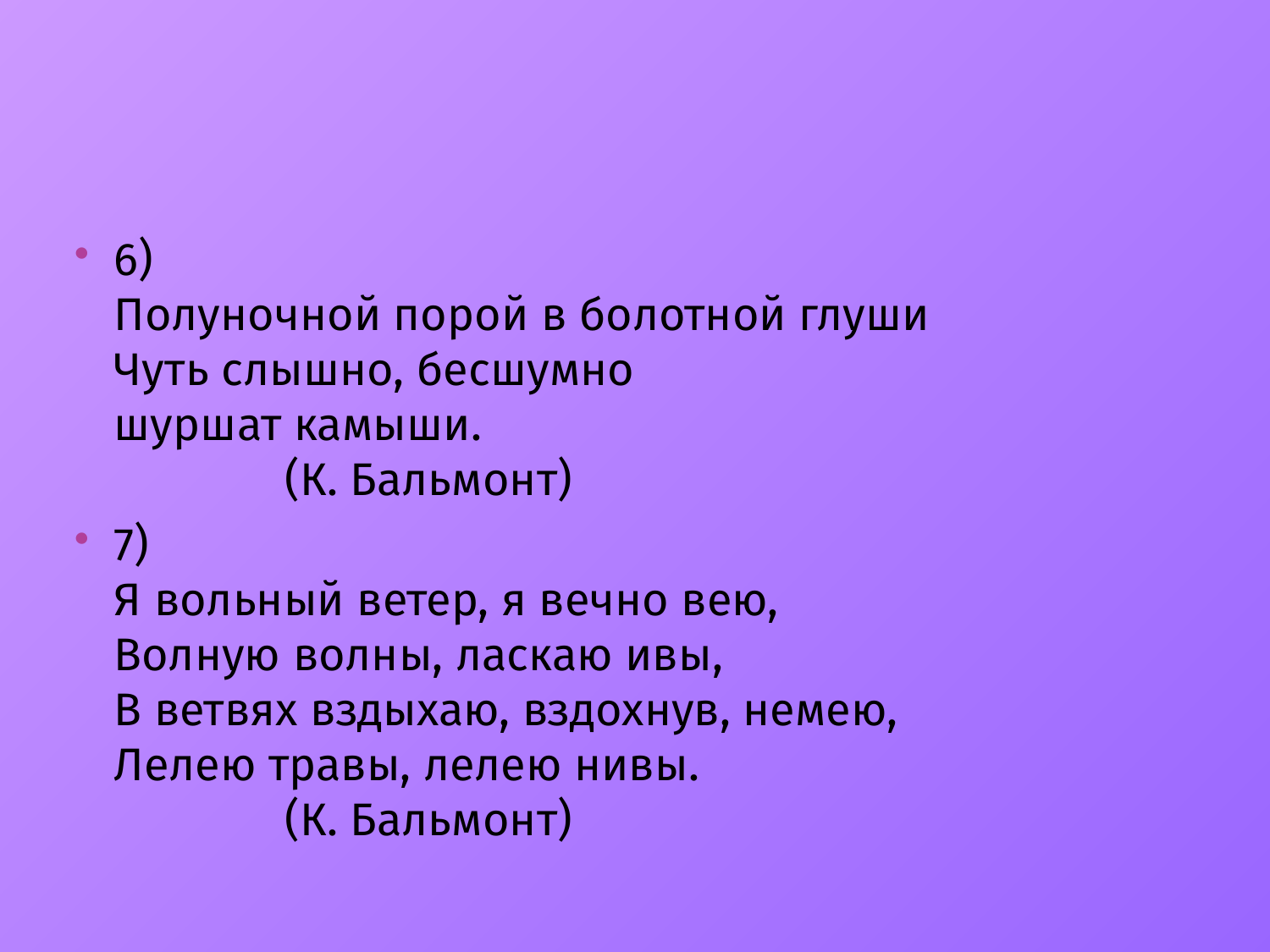

#
6)
Полуночной порой в болотной глуши
Чуть слышно, бесшумно
шуршат камыши.
              (К. Бальмонт)
7)
Я вольный ветер, я вечно вею,
Волную волны, ласкаю ивы,
В ветвях вздыхаю, вздохнув, немею,
Лелею травы, лелею нивы.
              (К. Бальмонт)